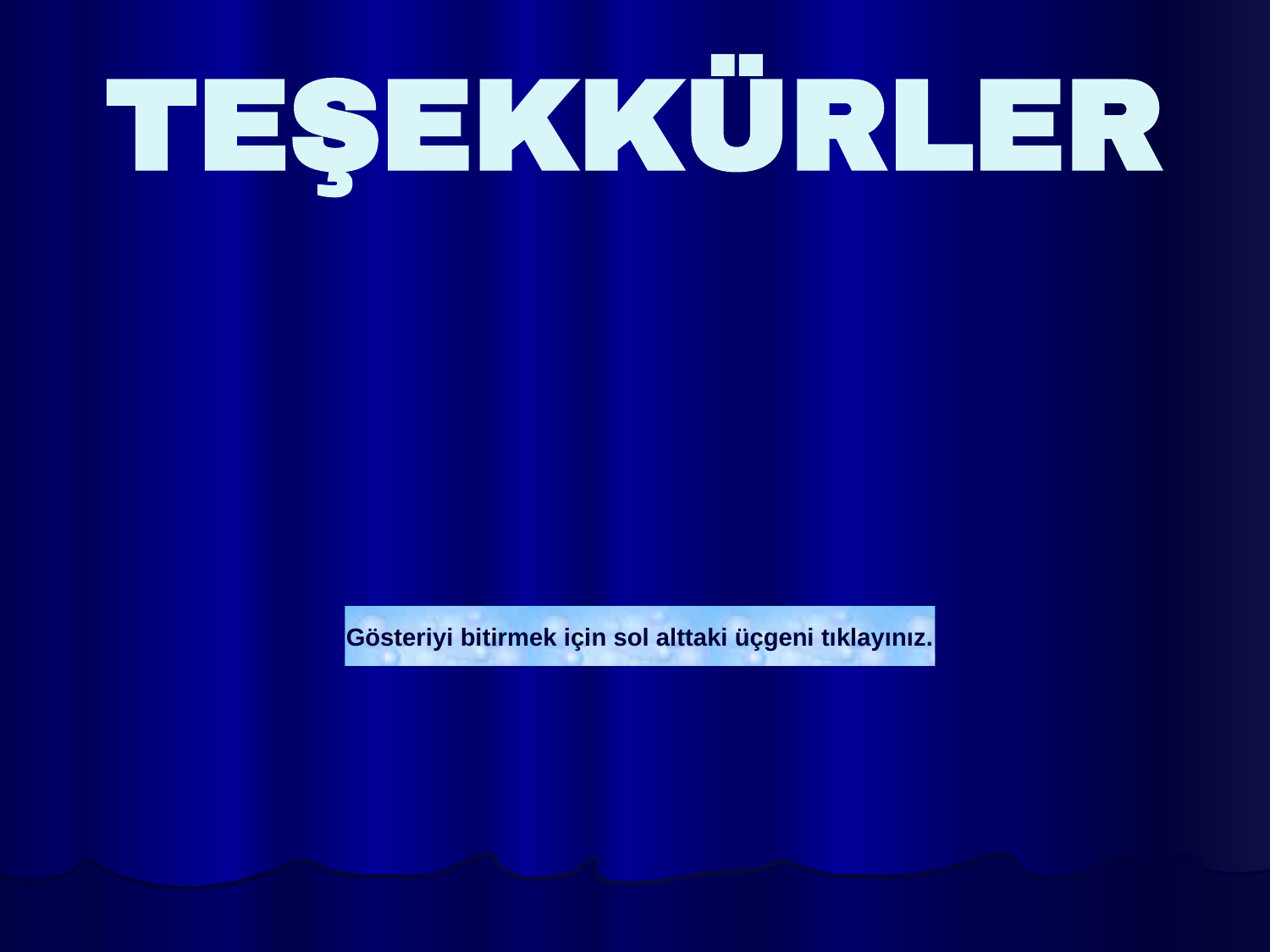

# TEŞEKKÜRLER
Gösteriyi bitirmek için sol alttaki üçgeni tıklayınız.